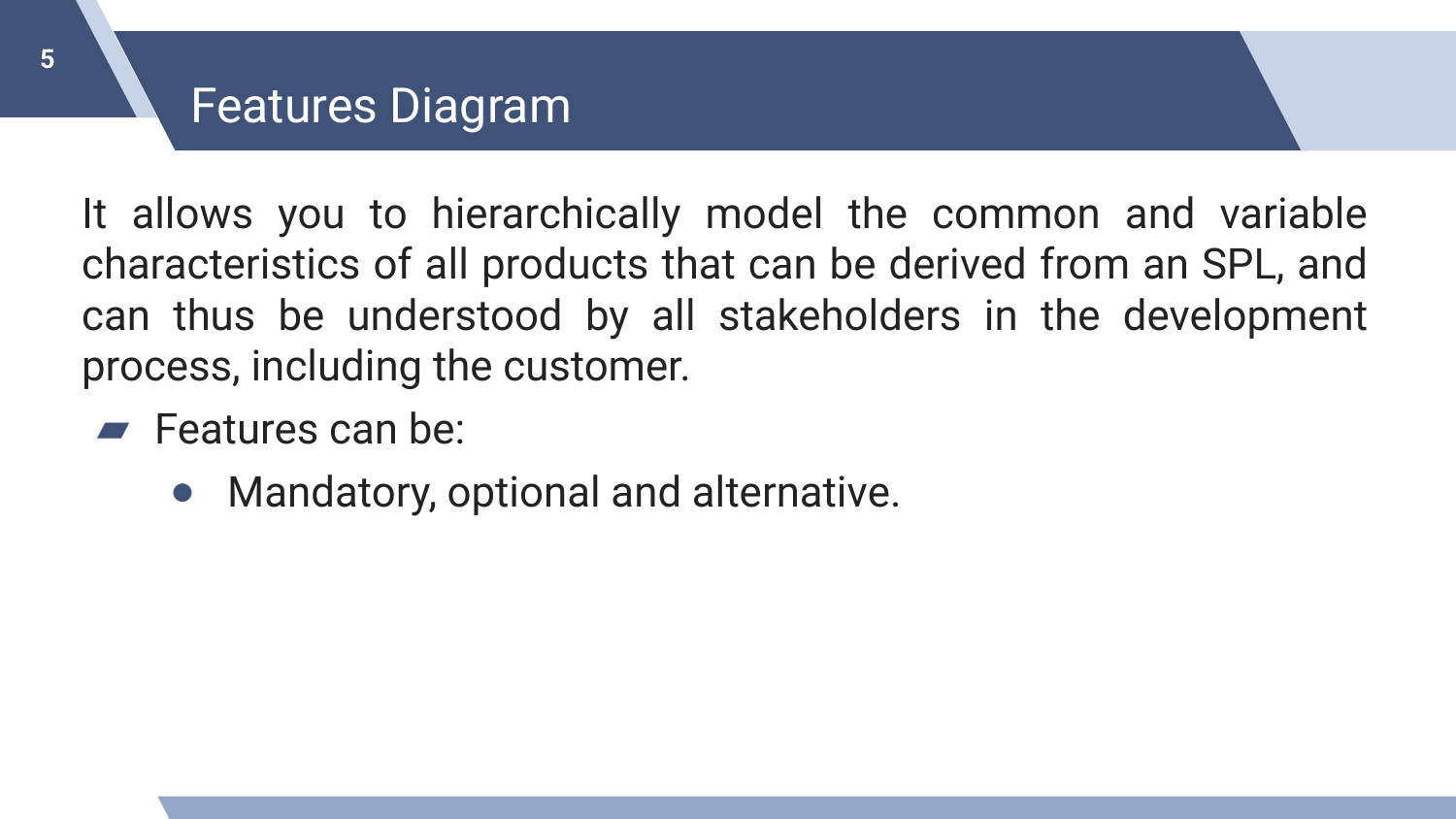

5
# Features Diagram
It allows you to hierarchically model the common and variable characteristics of all products that can be derived from an SPL, and can thus be understood by all stakeholders in the development process, including the customer.
Features can be:
Mandatory, optional and alternative.